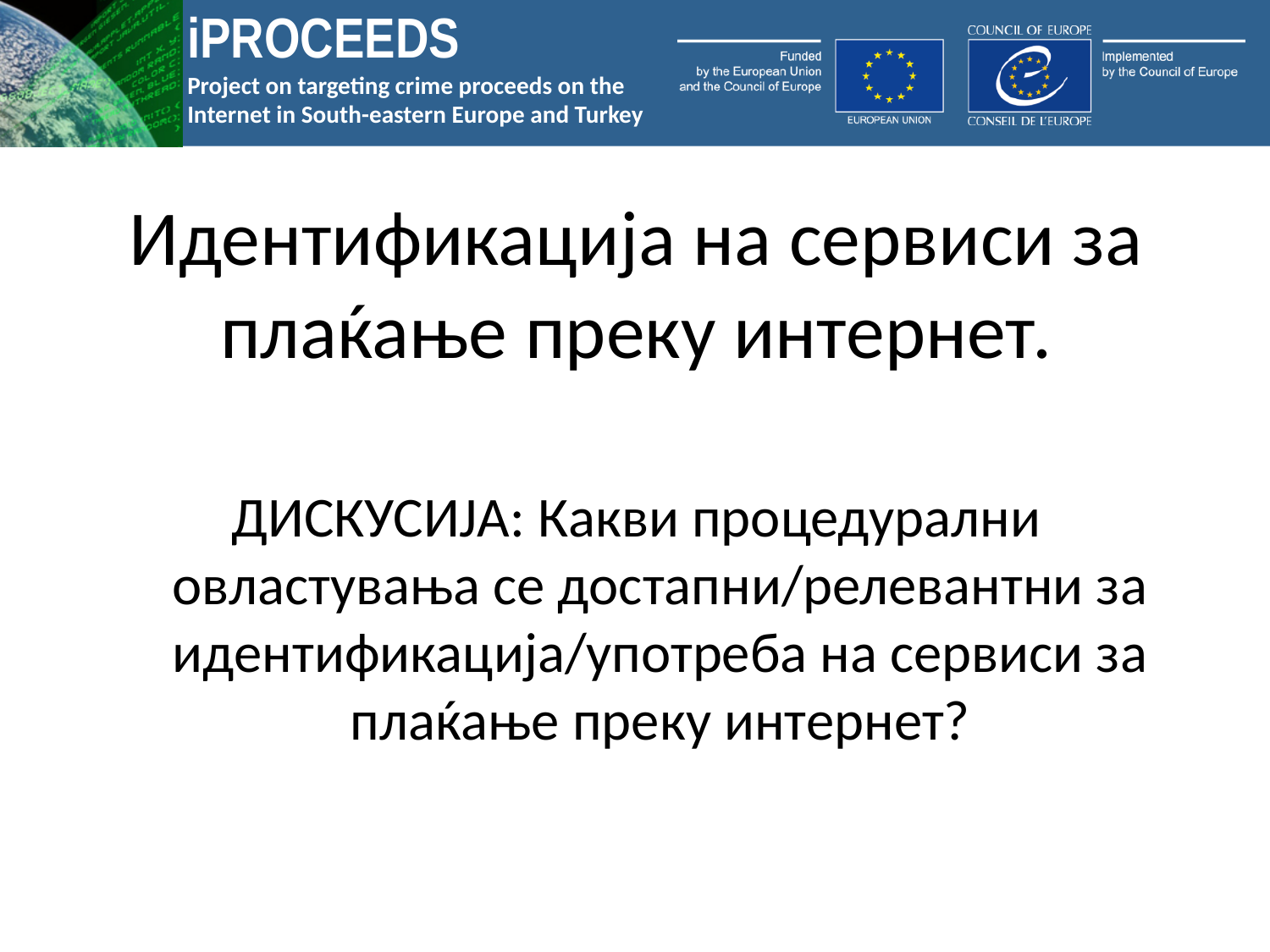

# Идентификација на сервиси за плаќање преку интернет.

ДИСКУСИЈА: Какви процедурални овластувања се достапни/релевантни за идентификација/употреба на сервиси за плаќање преку интернет?